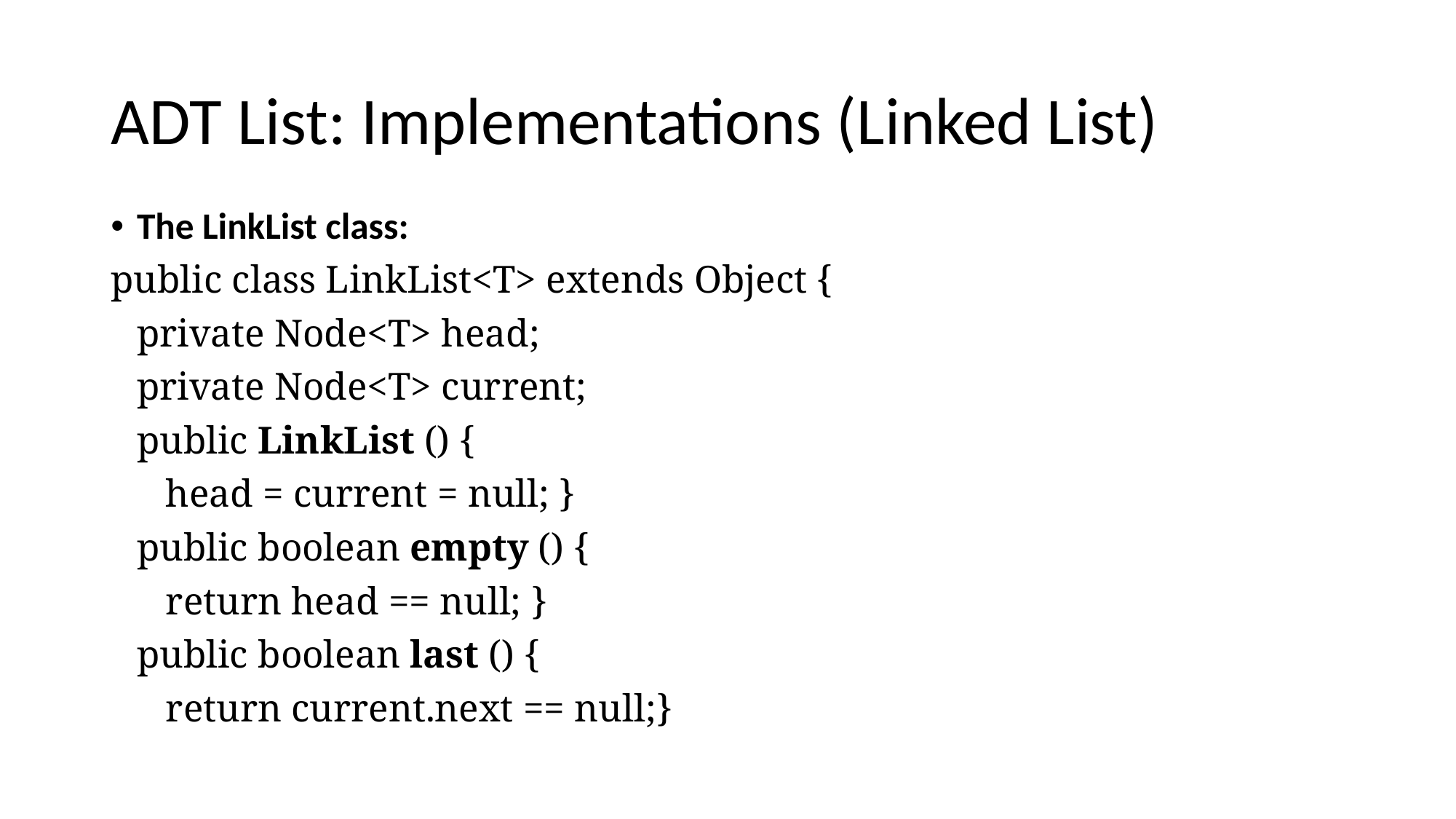

# ADT List: Implementations (Linked List)
The LinkList class:
public class LinkList<T> extends Object {
	private Node<T> head;
	private Node<T> current;
	public LinkList () {
	   head = current = null; }
	public boolean empty () {
	   return head == null; }
	public boolean last () {
	   return current.next == null;}